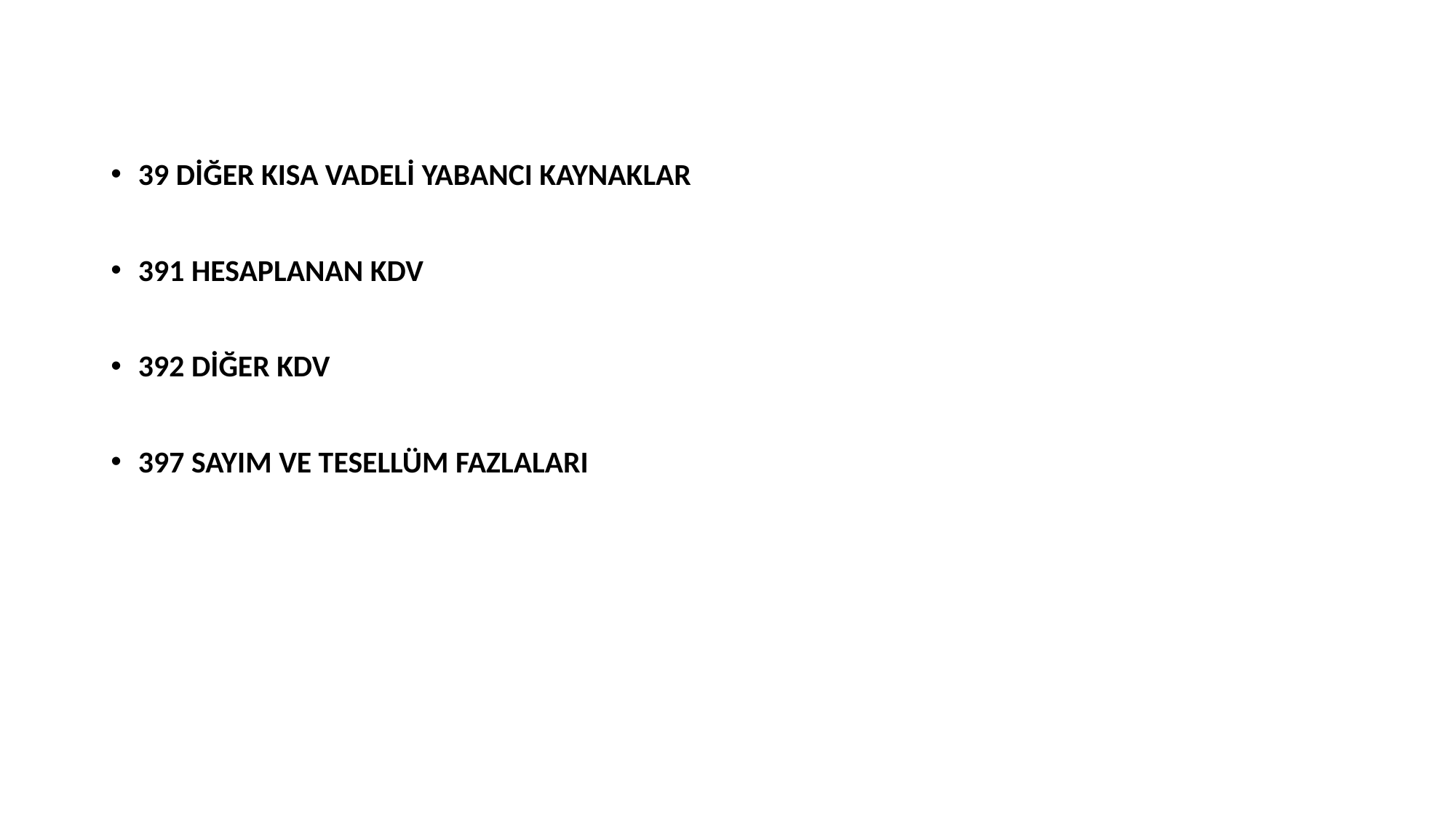

39 DİĞER KISA VADELİ YABANCI KAYNAKLAR

391 HESAPLANAN KDV

392 DİĞER KDV

397 SAYIM VE TESELLÜM FAZLALARI